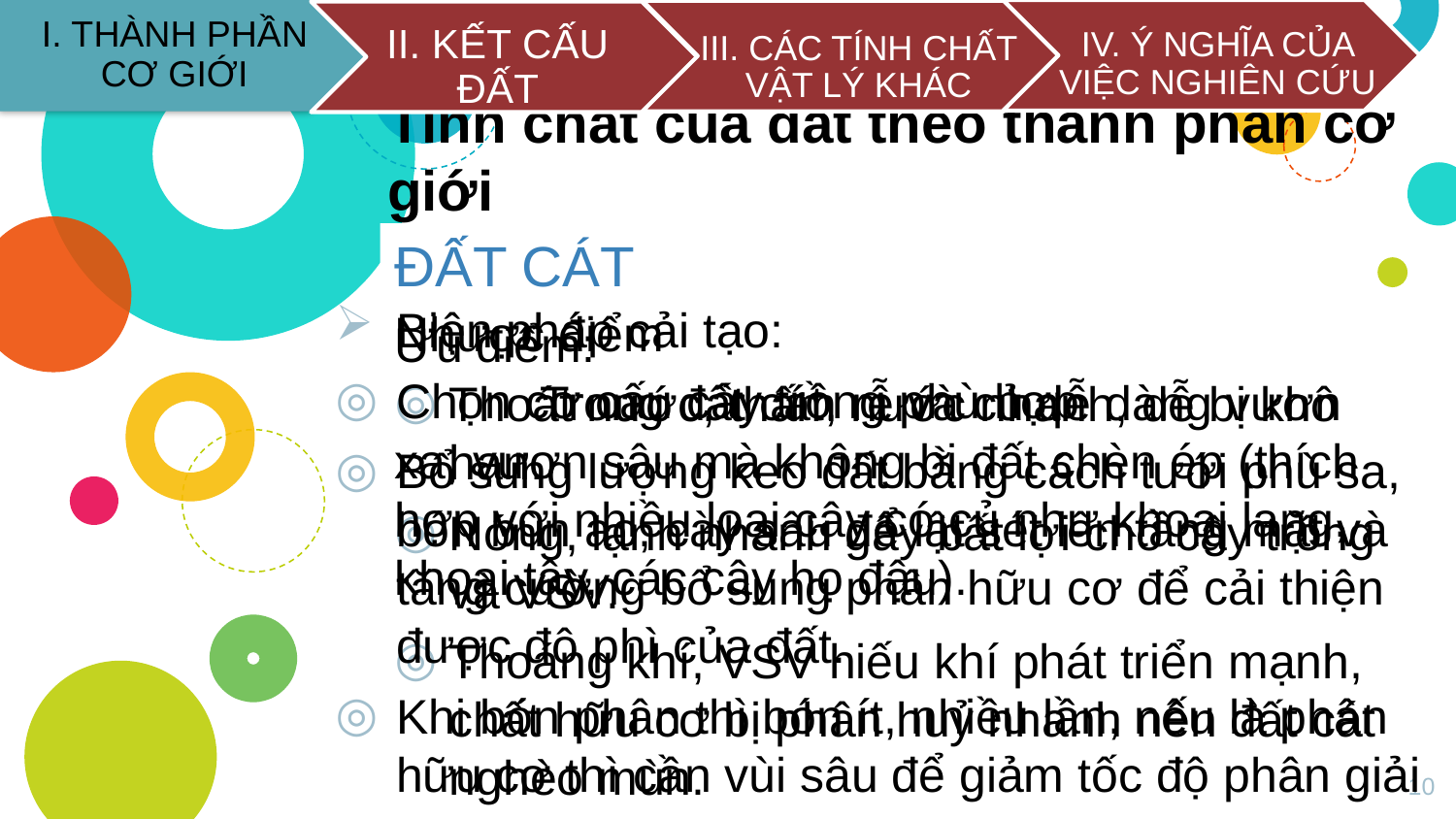

IV. Ý NGHĨA CỦA VIỆC NGHIÊN CỨU

I. THÀNH PHẦN CƠ GIỚI

III. CÁC TÍNH CHẤT VẬT LÝ KHÁC

II. KẾT CẤU ĐẤT
# Tính chất của đất theo thành phân cơ giới
ĐẤT CÁT
Biện pháp cải tạo:
Chọn cơ cấu cây trồng phù hợp
Bổ sung lượng keo đất bằng cách tưới phù sa, bón bùn ao, cày sâu để lật sét lên tầng mặt và tăng cường bổ sung phân hữu cơ để cải thiện được độ phì của đất.
Khi bón phân thì bón ít, nhiều lần, nếu là phân hữu cơ thì cần vùi sâu để giảm tốc độ phân giải

Nhược điểm
Thoát nước, thấm nước nhanh, dễ bị khô hạn.
Nóng, lạnh nhanh gây bất lợi cho cây trồng và VSV.
Thoáng khí, VSV hiếu khí phát triển mạnh, chất hữu cơ bị phân huỷ nhanh nên đất cát nghèo mùn.
Hàm lượng keo đất ít, giữ nước giữ phân kém.
Ưu điểm:
	Trong đất cát, rễ và củ dễ dàng vươn xa, vươn sâu mà không bị đất chèn ép (thích hợp với nhiều loại cây có củ như khoai lang, khoai tây, các cây họ đậu).
10